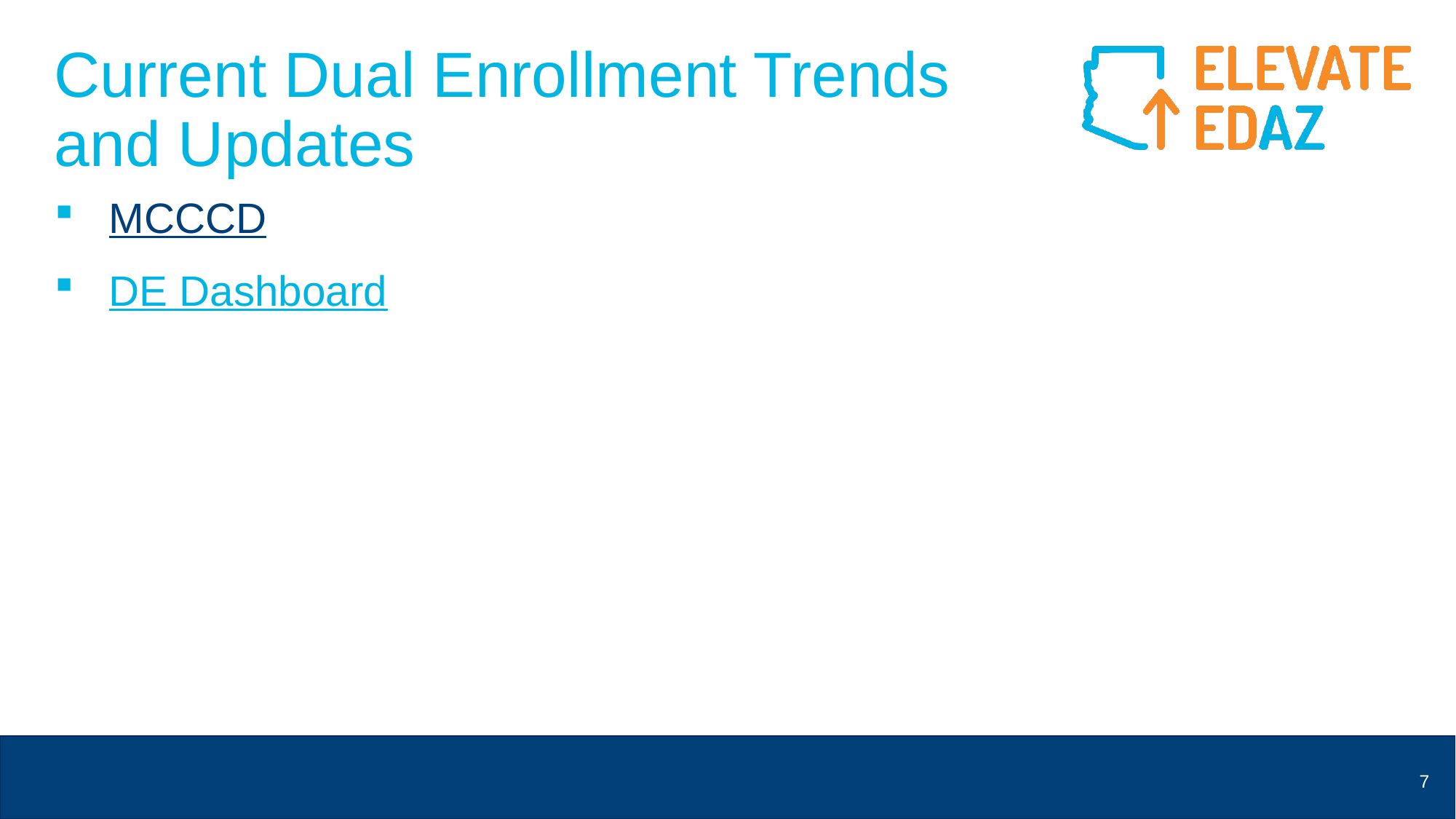

# Current Dual Enrollment Trends and Updates
MCCCD
DE Dashboard

7